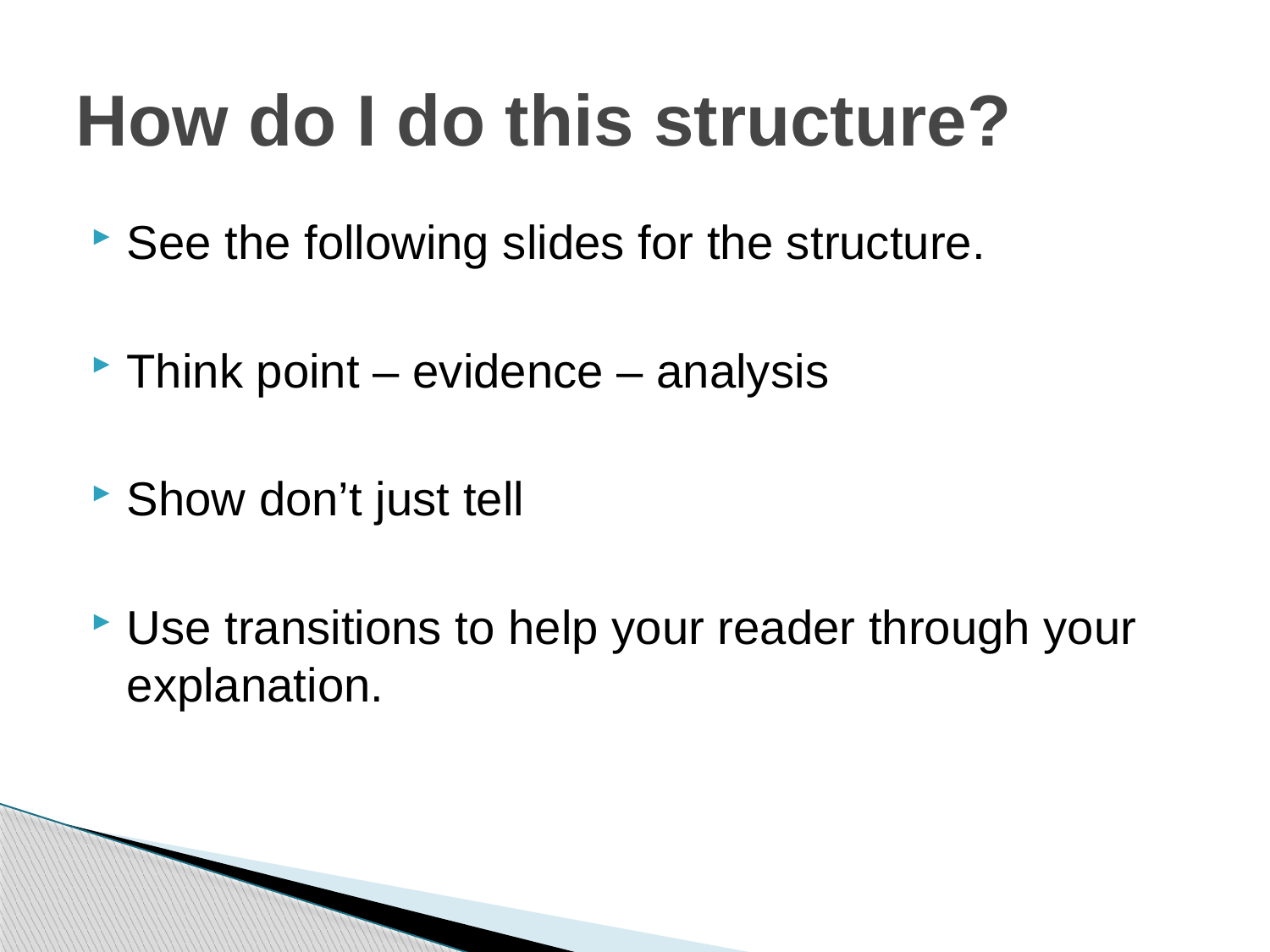

# How do I do this structure?
See the following slides for the structure.

Think point – evidence – analysis

Show don’t just tell

Use transitions to help your reader through your explanation.